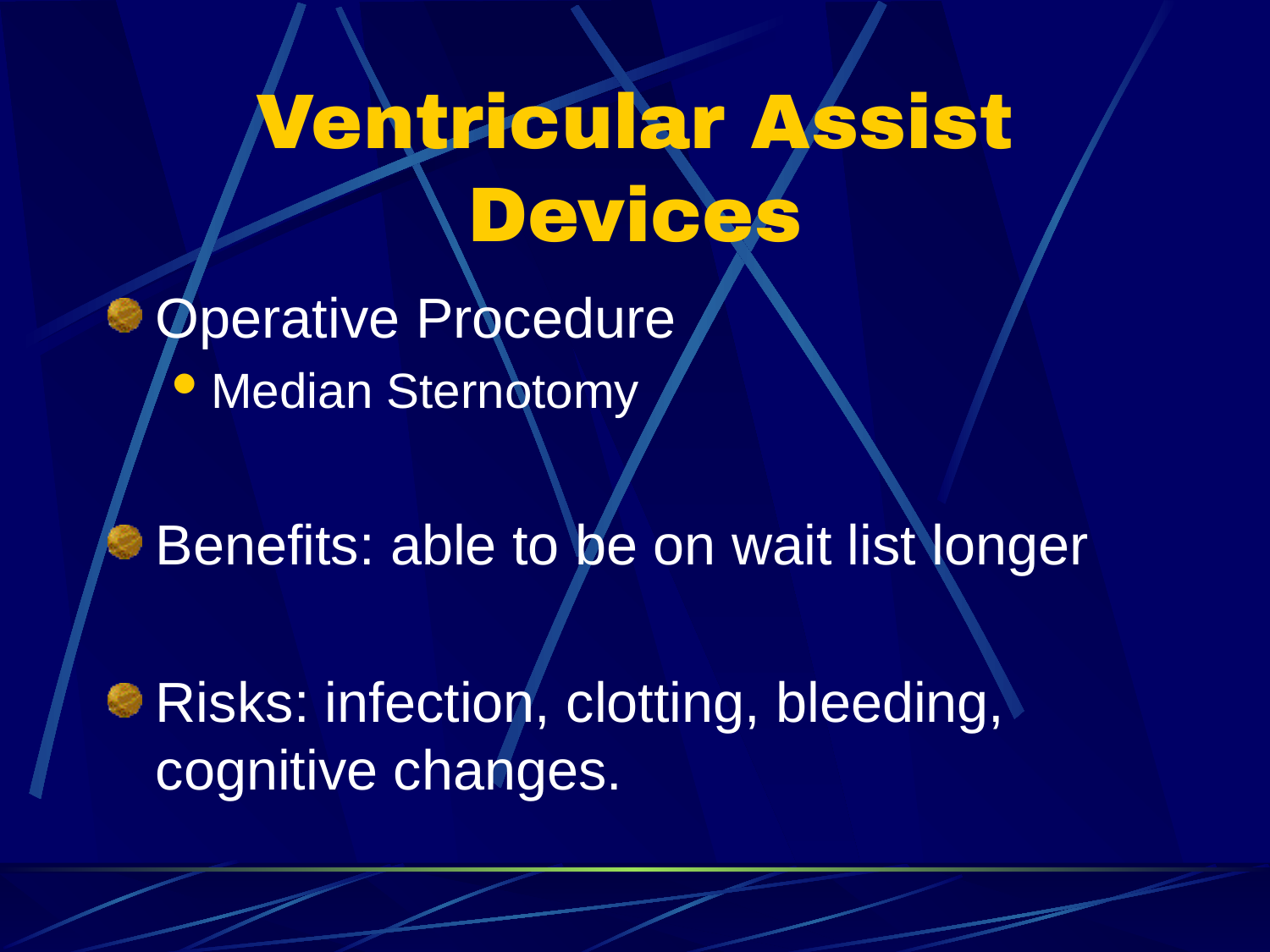

# Ventricular Assist Devices
Operative Procedure
Median Sternotomy

Benefits: able to be on wait list longer

Risks: infection, clotting, bleeding, cognitive changes.